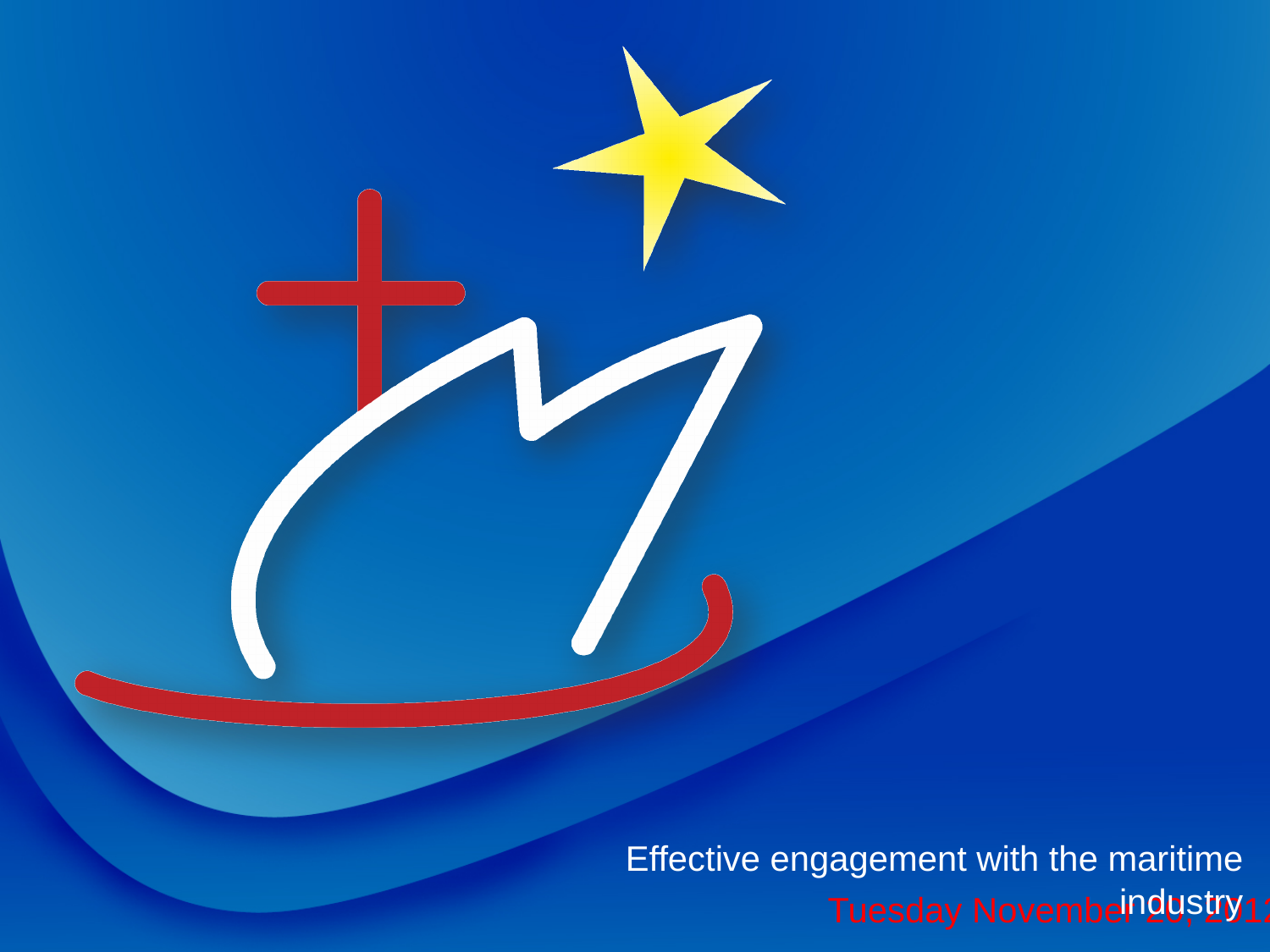

Effective engagement with the maritime industry
Tuesday November 20, 2012